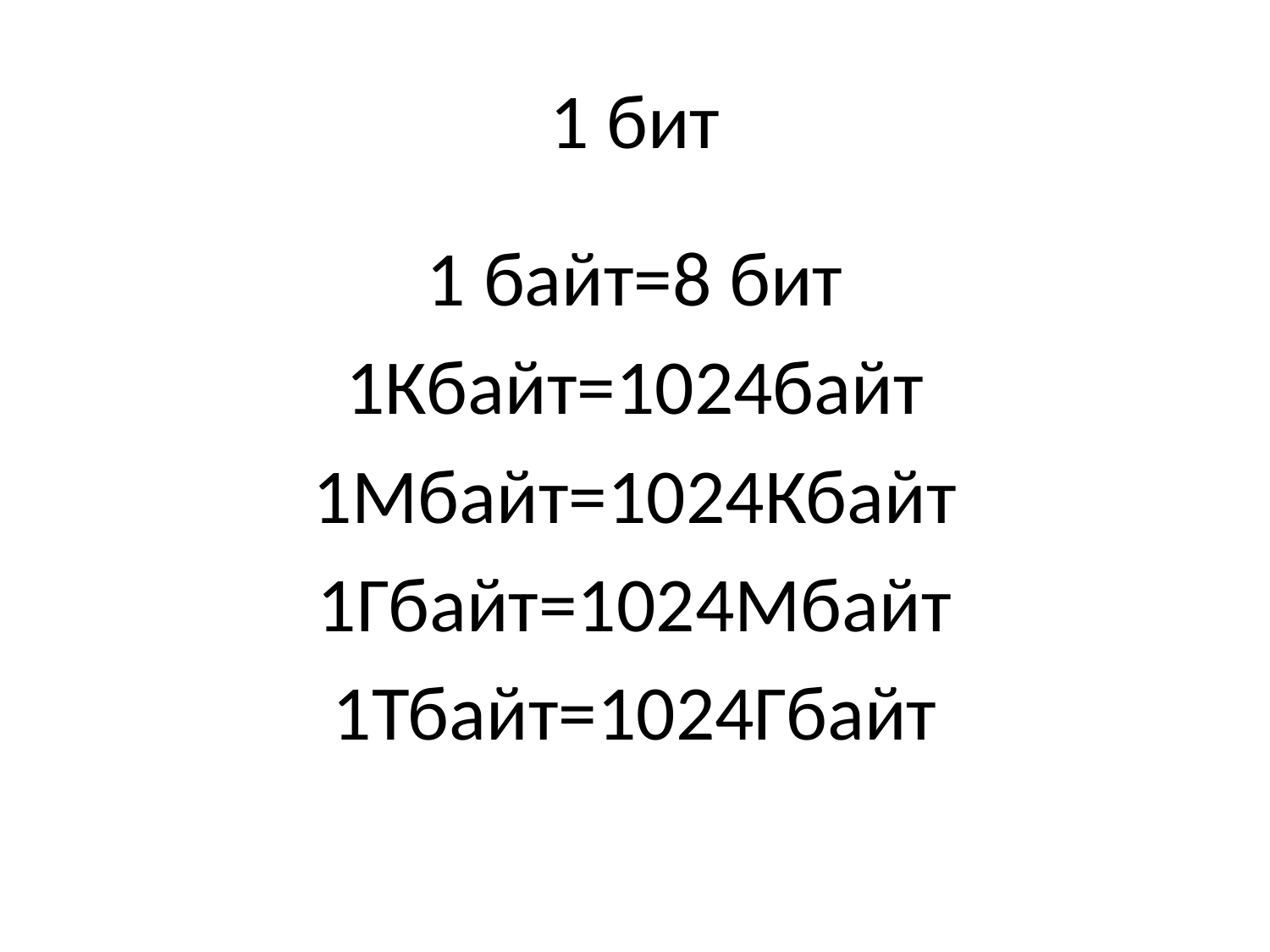

# 1 бит
1 байт=8 бит
1Кбайт=1024байт
1Мбайт=1024Кбайт
1Гбайт=1024Мбайт
1Тбайт=1024Гбайт